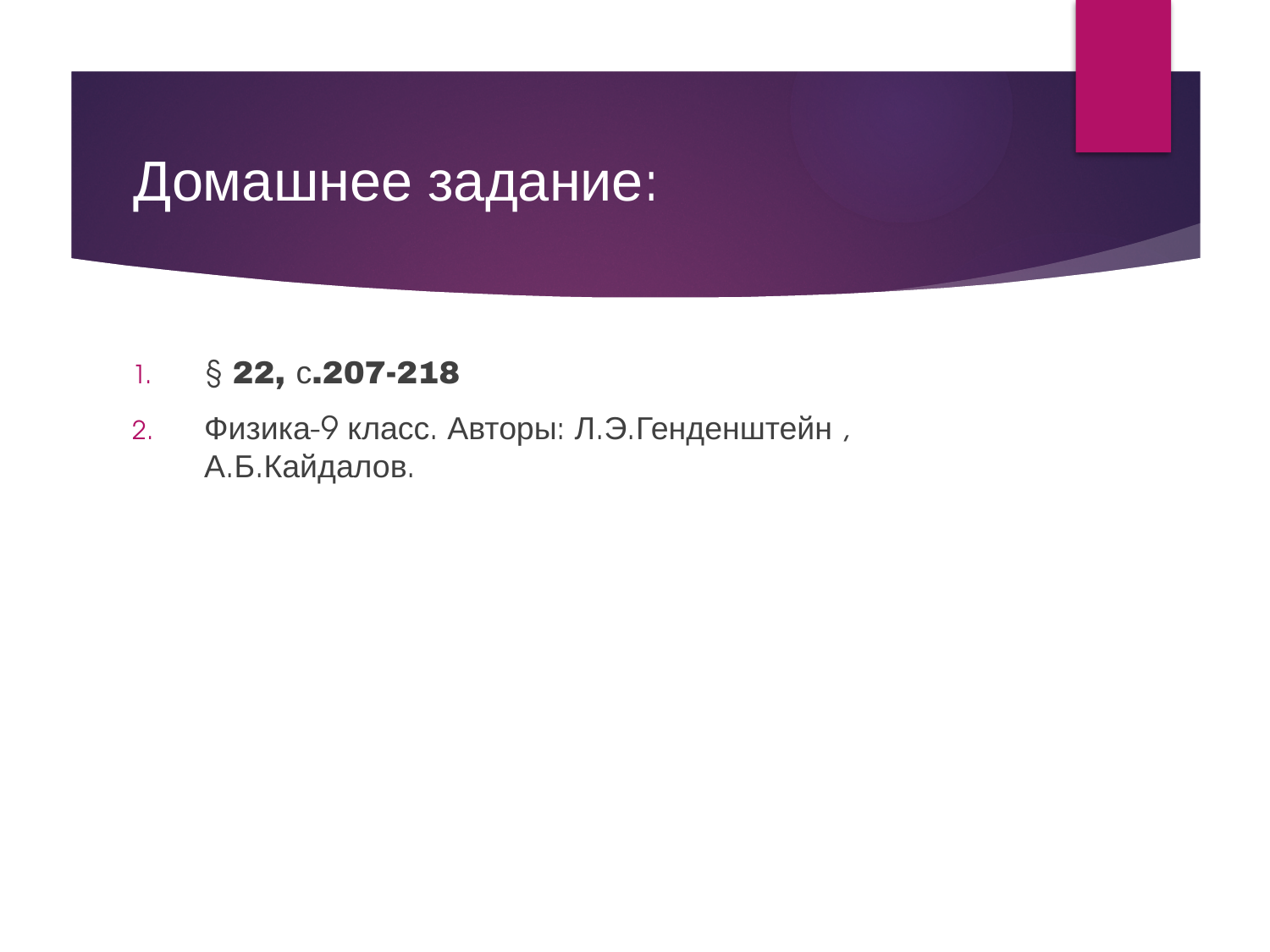

# Домашнее задание:
§ 22, с.207-218
Физика-9 класс. Авторы: Л.Э.Генденштейн , А.Б.Кайдалов.